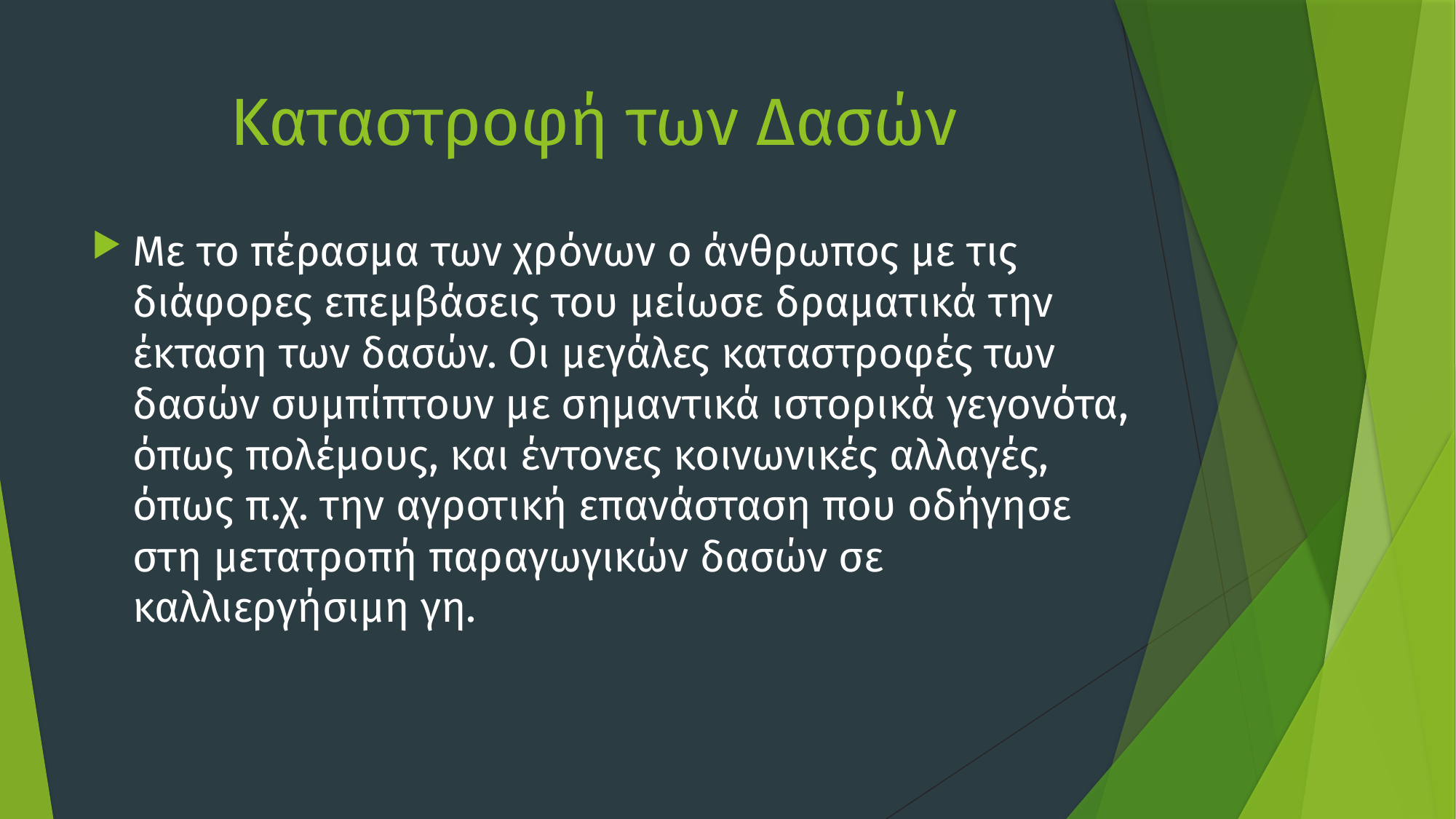

# Καταστροφή των Δασών
Με το πέρασµα των χρόνων ο άνθρωπος µε τις διάφορες επεµβάσεις του µείωσε δραµατικά την έκταση των δασών. Οι µεγάλες καταστροφές των δασών συμπίπτουν µε σημαντικά ιστορικά γεγονότα, όπως πολέµους, και έντονες κοινωνικές αλλαγές, όπως π.χ. την αγροτική επανάσταση που οδήγησε στη μετατροπή παραγωγικών δασών σε καλλιεργήσιμη γη.